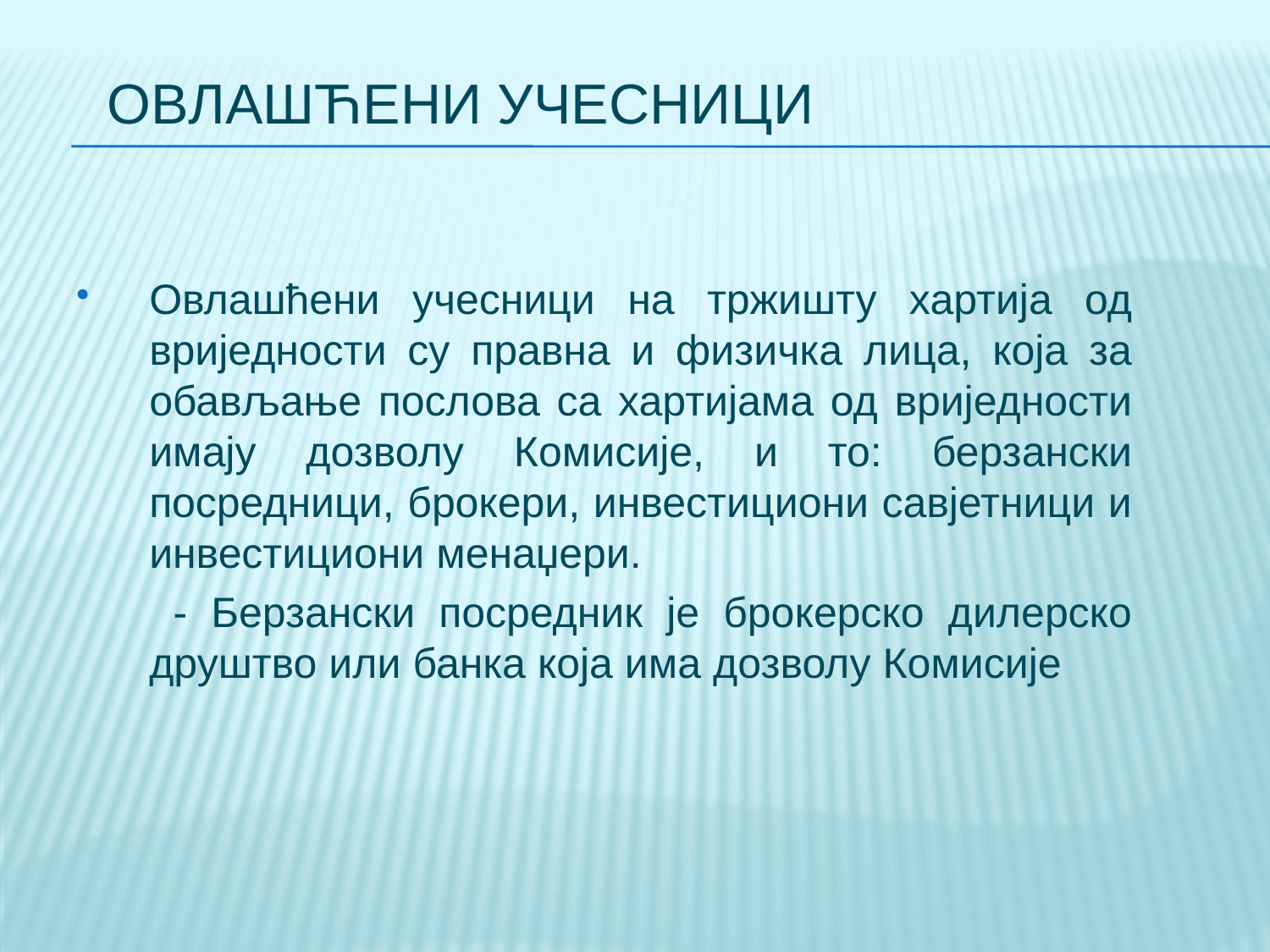

# Овлашћени учесници
Овлашћени учесници на тржишту хартија од вриједности су правна и физичка лица, која за обављање послова са хартијама од вриједности имају дозволу Комисије, и то: берзански посредници, брокери, инвестициони савјетници и инвестициони менаџери.
    - Берзански посредник је брокерско дилерско друштво или банка која има дозволу Комисије